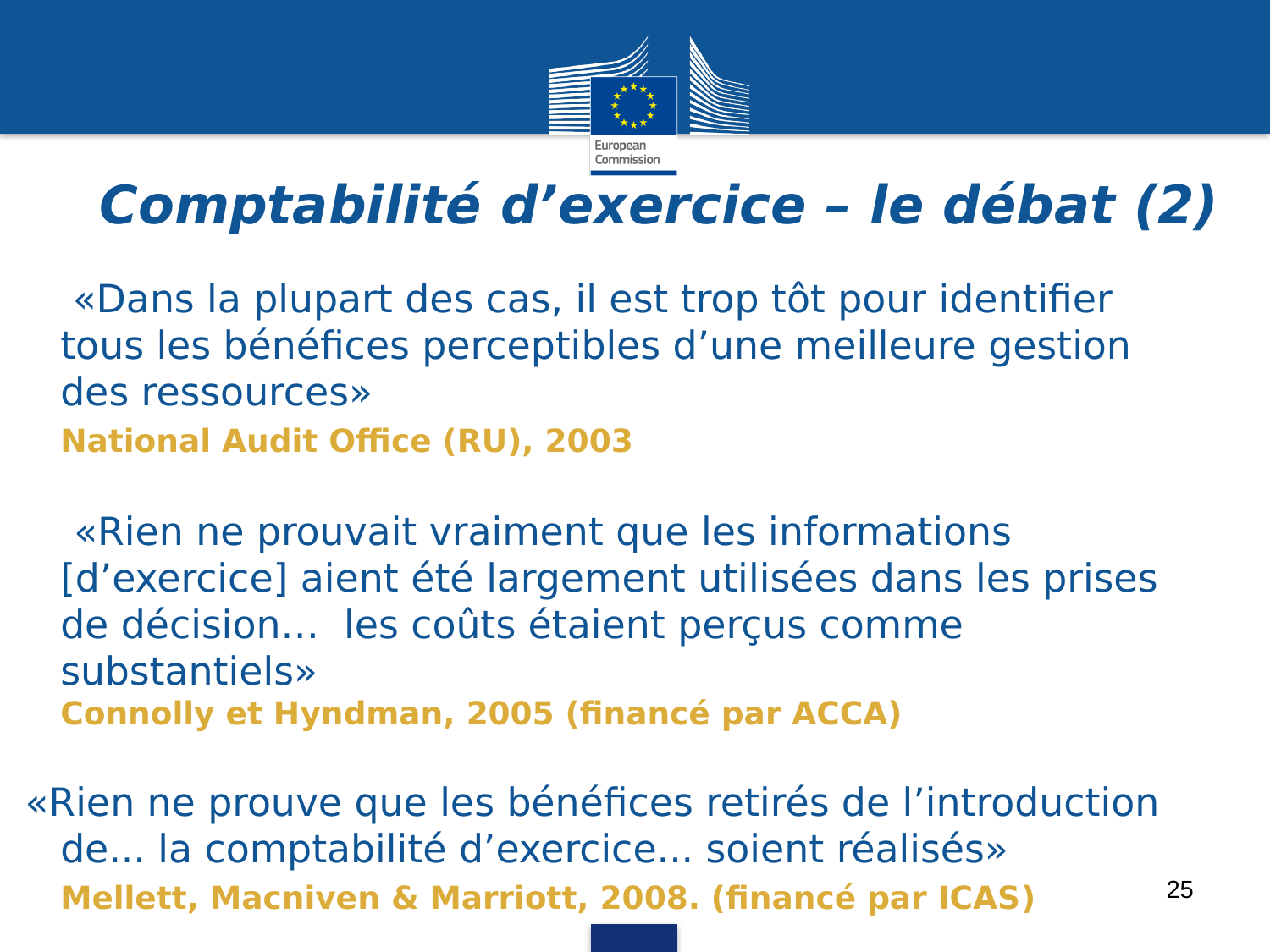

# Comptabilité d’exercice – le débat (2)
 «Dans la plupart des cas, il est trop tôt pour identifier tous les bénéfices perceptibles d’une meilleure gestion des ressources»
National Audit Office (RU), 2003

 «Rien ne prouvait vraiment que les informations [d’exercice] aient été largement utilisées dans les prises de décision…  les coûts étaient perçus comme substantiels»
Connolly et Hyndman, 2005 (financé par ACCA)

 «Rien ne prouve que les bénéfices retirés de l’introduction de... la comptabilité d’exercice... soient réalisés»
	Mellett, Macniven & Marriott, 2008. (financé par ICAS)

25